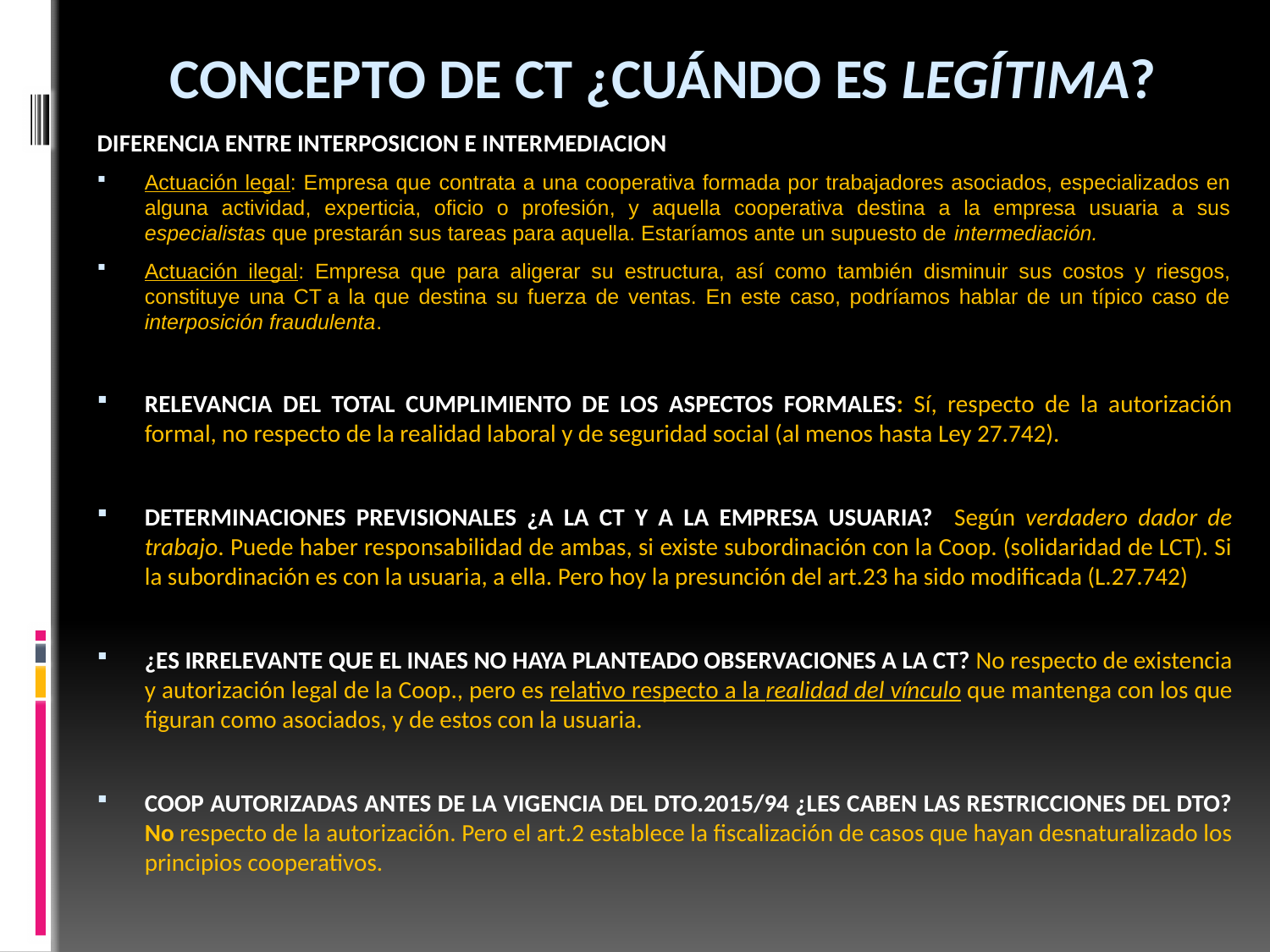

# Concepto de ct ¿CUÁNDO ES LEGÍTIMA?
DIFERENCIA ENTRE INTERPOSICION E INTERMEDIACION
Actuación legal: Empresa que contrata a una cooperativa formada por trabajadores asociados, especializados en alguna actividad, experticia, oficio o profesión, y aquella cooperativa destina a la empresa usuaria a sus especialistas que prestarán sus tareas para aquella. Estaríamos ante un supuesto de intermediación.
Actuación ilegal: Empresa que para aligerar su estructura, así como también disminuir sus costos y riesgos, constituye una CT a la que destina su fuerza de ventas. En este caso, podríamos hablar de un típico caso de interposición fraudulenta.

RELEVANCIA DEL TOTAL CUMPLIMIENTO DE LOS ASPECTOS FORMALES: Sí, respecto de la autorización formal, no respecto de la realidad laboral y de seguridad social (al menos hasta Ley 27.742).

DETERMINACIONES PREVISIONALES ¿A LA CT Y A LA EMPRESA USUARIA?  Según verdadero dador de trabajo. Puede haber responsabilidad de ambas, si existe subordinación con la Coop. (solidaridad de LCT). Si la subordinación es con la usuaria, a ella. Pero hoy la presunción del art.23 ha sido modificada (L.27.742)

¿ES IRRELEVANTE QUE EL INAES NO HAYA PLANTEADO OBSERVACIONES A LA CT? No respecto de existencia y autorización legal de la Coop., pero es relativo respecto a la realidad del vínculo que mantenga con los que figuran como asociados, y de estos con la usuaria.

COOP AUTORIZADAS ANTES DE LA VIGENCIA DEL DTO.2015/94 ¿LES CABEN LAS RESTRICCIONES DEL DTO? No respecto de la autorización. Pero el art.2 establece la fiscalización de casos que hayan desnaturalizado los principios cooperativos.